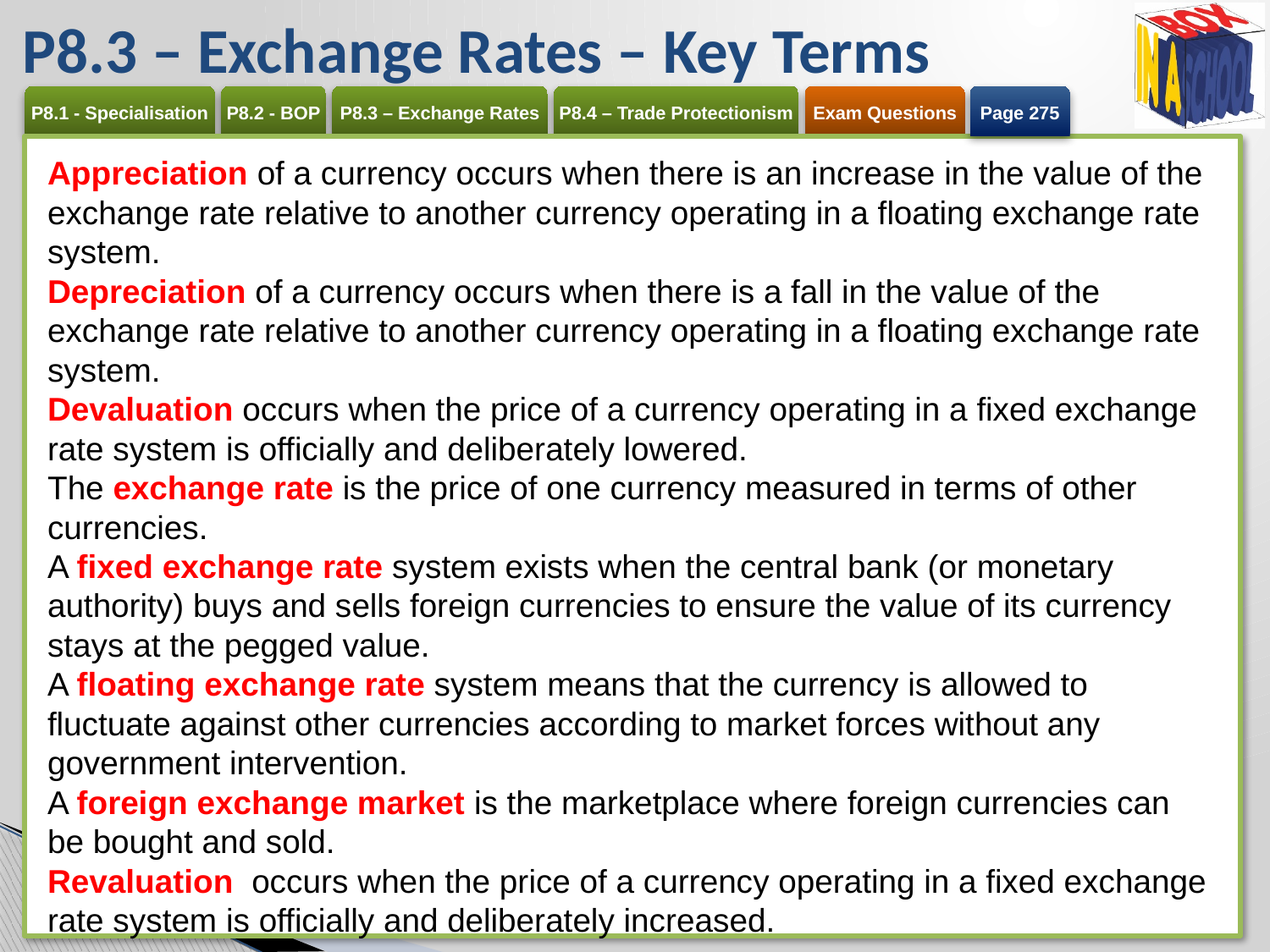

# P8.3 – Exchange Rates – Key Terms
Page 275
Appreciation of a currency occurs when there is an increase in the value of the exchange rate relative to another currency operating in a floating exchange rate system.
Depreciation of a currency occurs when there is a fall in the value of the exchange rate relative to another currency operating in a floating exchange rate system.
Devaluation occurs when the price of a currency operating in a fixed exchange rate system is officially and deliberately lowered.
The exchange rate is the price of one currency measured in terms of other currencies.
A fixed exchange rate system exists when the central bank (or monetary authority) buys and sells foreign currencies to ensure the value of its currency stays at the pegged value.
A floating exchange rate system means that the currency is allowed to fluctuate against other currencies according to market forces without any government intervention.
A foreign exchange market is the marketplace where foreign currencies can be bought and sold.
Revaluation  occurs when the price of a currency operating in a fixed exchange rate system is officially and deliberately increased.